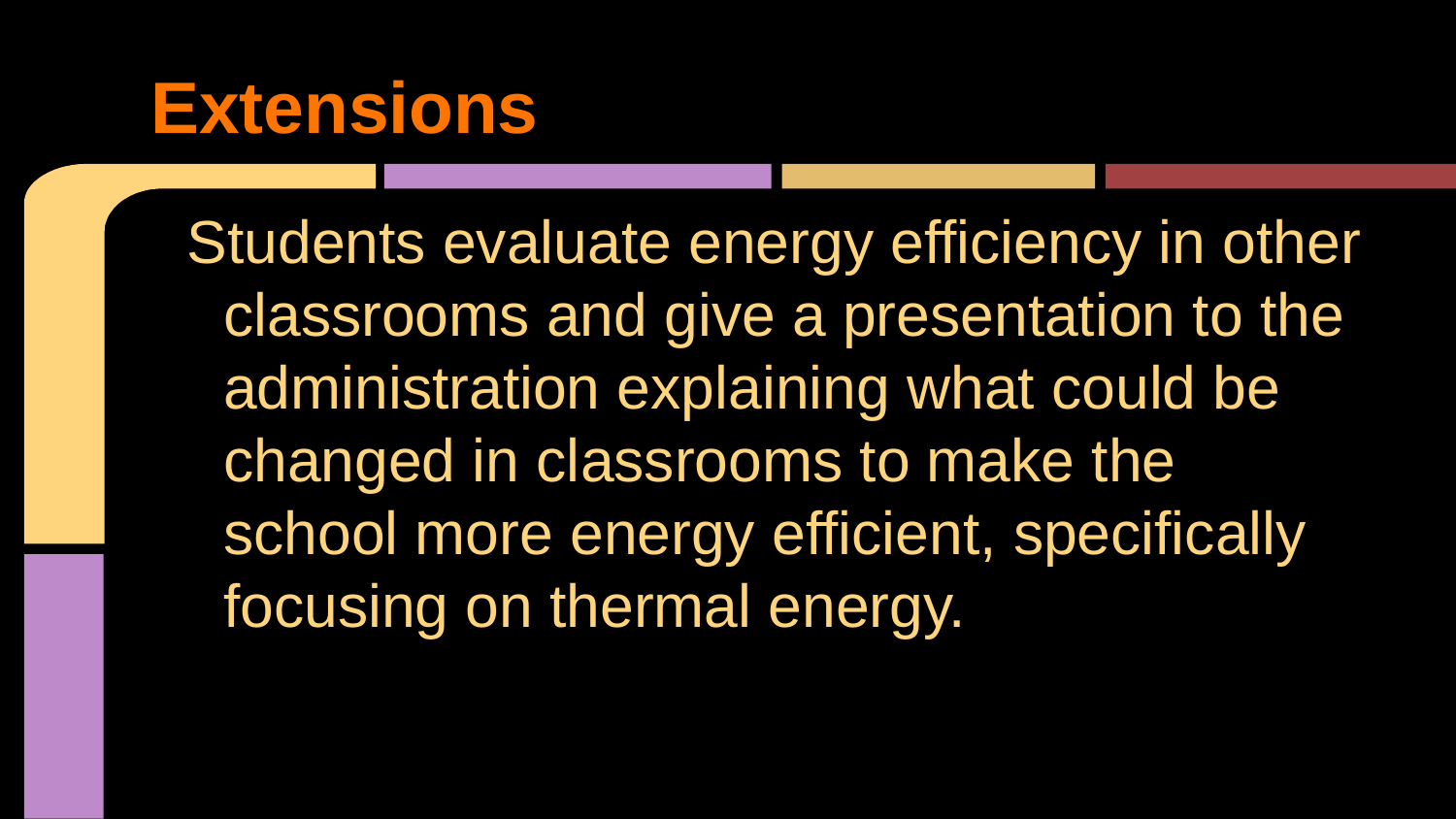

# Extensions
Students evaluate energy efficiency in other classrooms and give a presentation to the administration explaining what could be changed in classrooms to make the school more energy efficient, specifically focusing on thermal energy.